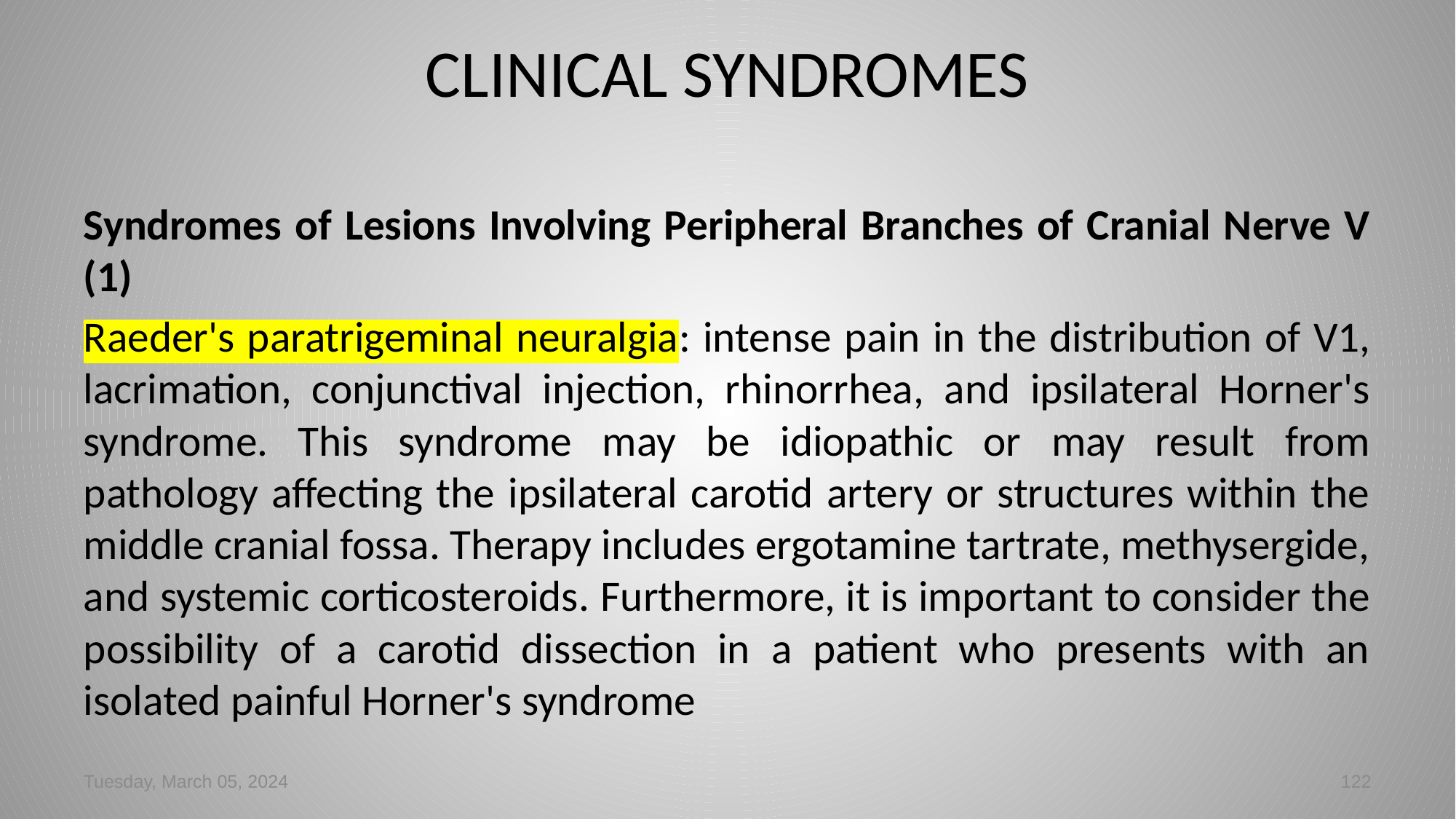

# CLINICAL SYNDROMES
Syndromes of Lesions Involving Peripheral Branches of Cranial Nerve V (1)
Raeder's paratrigeminal neuralgia: intense pain in the distribution of V1, lacrimation, conjunctival injection, rhinorrhea, and ipsilateral Horner's syndrome. This syndrome may be idiopathic or may result from pathology affecting the ipsilateral carotid artery or structures within the middle cranial fossa. Therapy includes ergotamine tartrate, methysergide, and systemic corticosteroids. Furthermore, it is important to consider the possibility of a carotid dissection in a patient who presents with an isolated painful Horner's syndrome
Tuesday, March 05, 2024
122